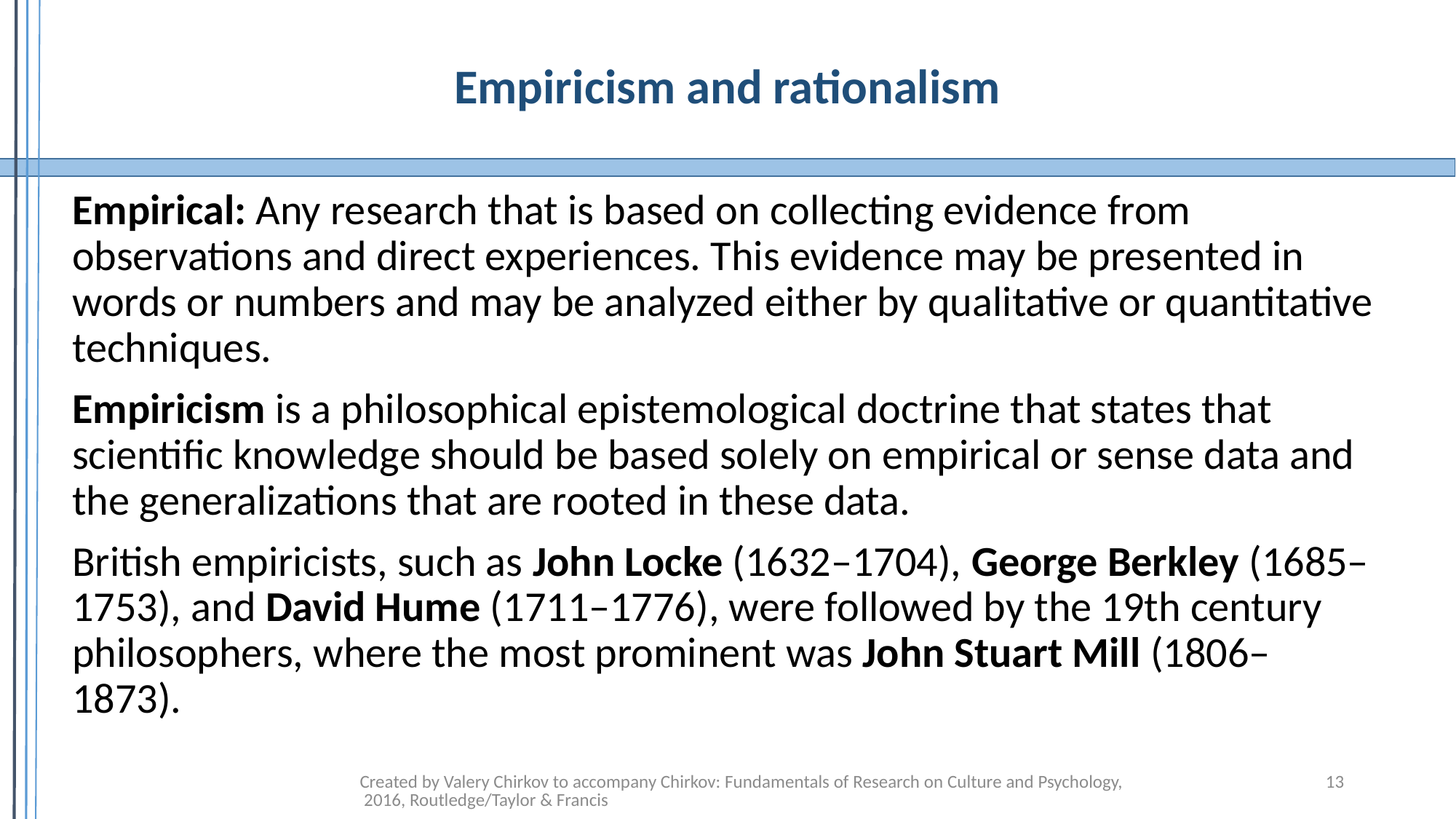

# Empiricism and rationalism
Empirical: Any research that is based on collecting evidence from observations and direct experiences. This evidence may be presented in words or numbers and may be analyzed either by qualitative or quantitative techniques.
Empiricism is a philosophical epistemological doctrine that states that scientific knowledge should be based solely on empirical or sense data and the generalizations that are rooted in these data.
British empiricists, such as John Locke (1632–1704), George Berkley (1685–1753), and David Hume (1711–1776), were followed by the 19th century philosophers, where the most prominent was John Stuart Mill (1806–1873).
Created by Valery Chirkov to accompany Chirkov: Fundamentals of Research on Culture and Psychology, 2016, Routledge/Taylor & Francis
13